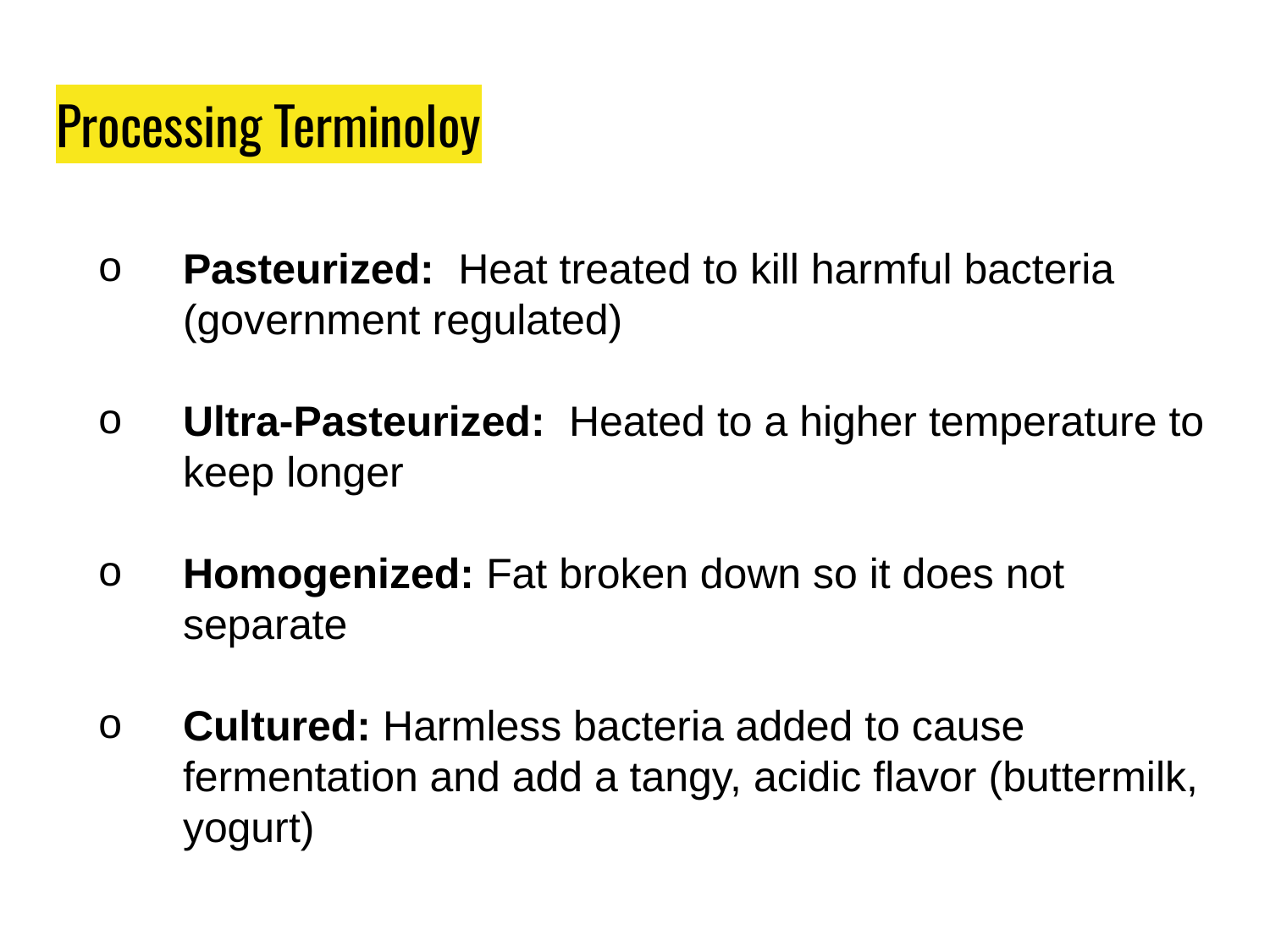

# Processing Terminoloy
Pasteurized:  Heat treated to kill harmful bacteria (government regulated)
Ultra-Pasteurized:  Heated to a higher temperature to keep longer
Homogenized: Fat broken down so it does not separate
Cultured: Harmless bacteria added to cause fermentation and add a tangy, acidic flavor (buttermilk, yogurt)